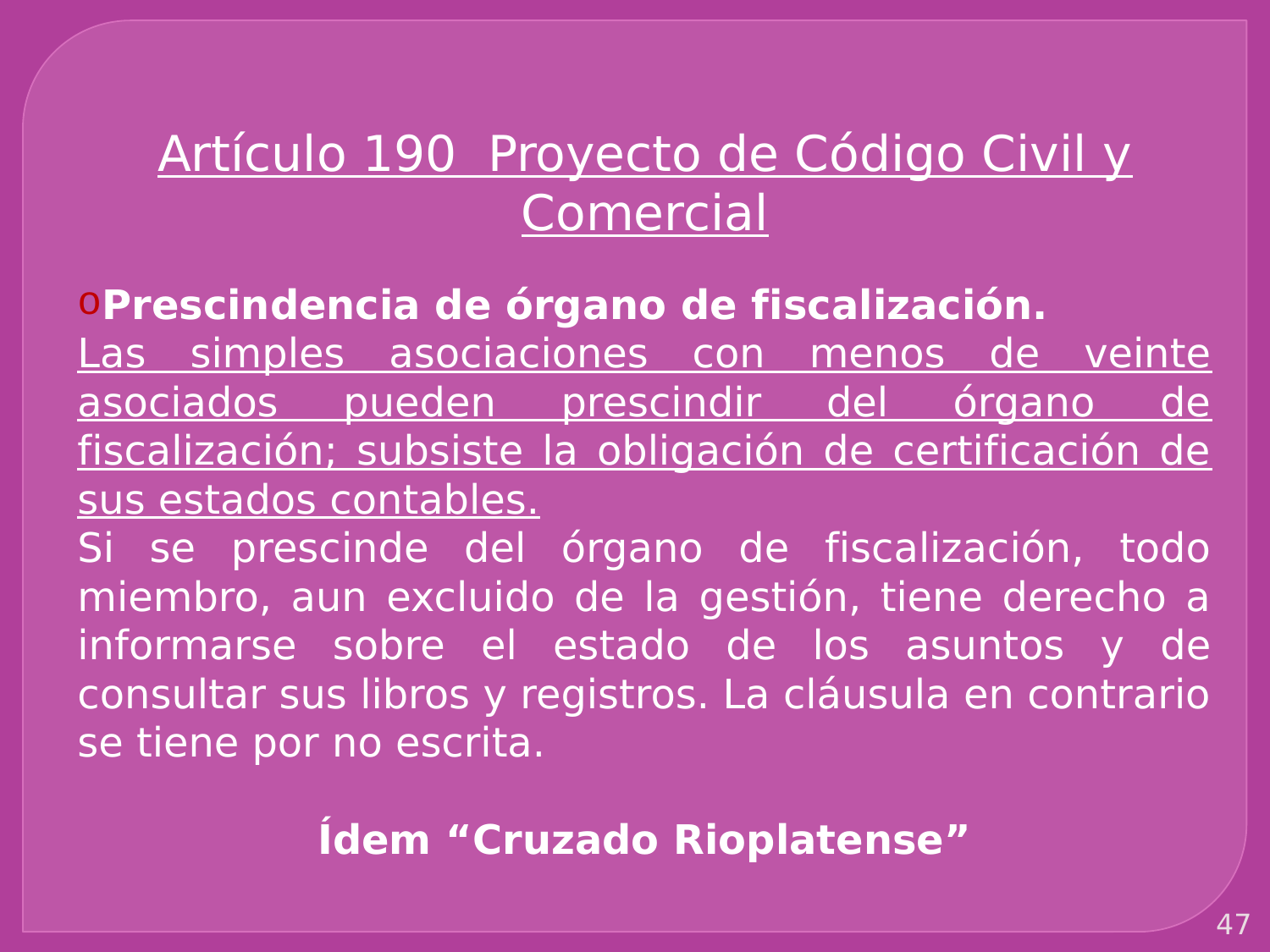

Artículo 190  Proyecto de Código Civil y Comercial

Prescindencia de órgano de fiscalización.
Las simples asociaciones con menos de veinte asociados pueden prescindir del órgano de fiscalización; subsiste la obligación de certificación de sus estados contables.
Si se prescinde del órgano de fiscalización, todo miembro, aun excluido de la gestión, tiene derecho a informarse sobre el estado de los asuntos y de consultar sus libros y registros. La cláusula en contrario se tiene por no escrita.

Ídem “Cruzado Rioplatense”
47